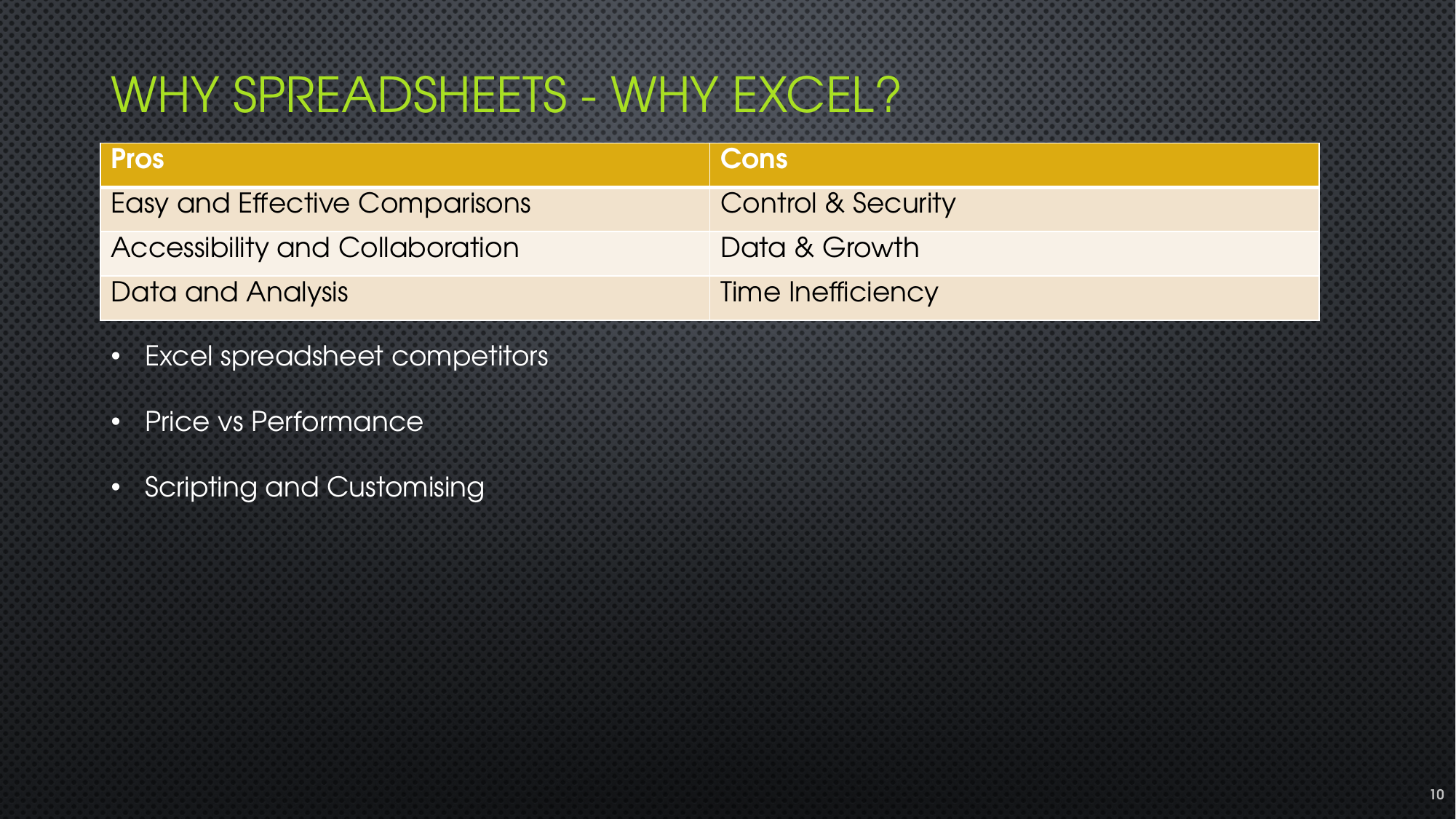

# Why spreadsheets - Why excel?
| Pros | Cons |
| --- | --- |
| Easy and Effective Comparisons | Control & Security |
| Accessibility and Collaboration | Data & Growth |
| Data and Analysis | Time Inefficiency |
Excel spreadsheet competitors

Price vs Performance

Scripting and Customising

10